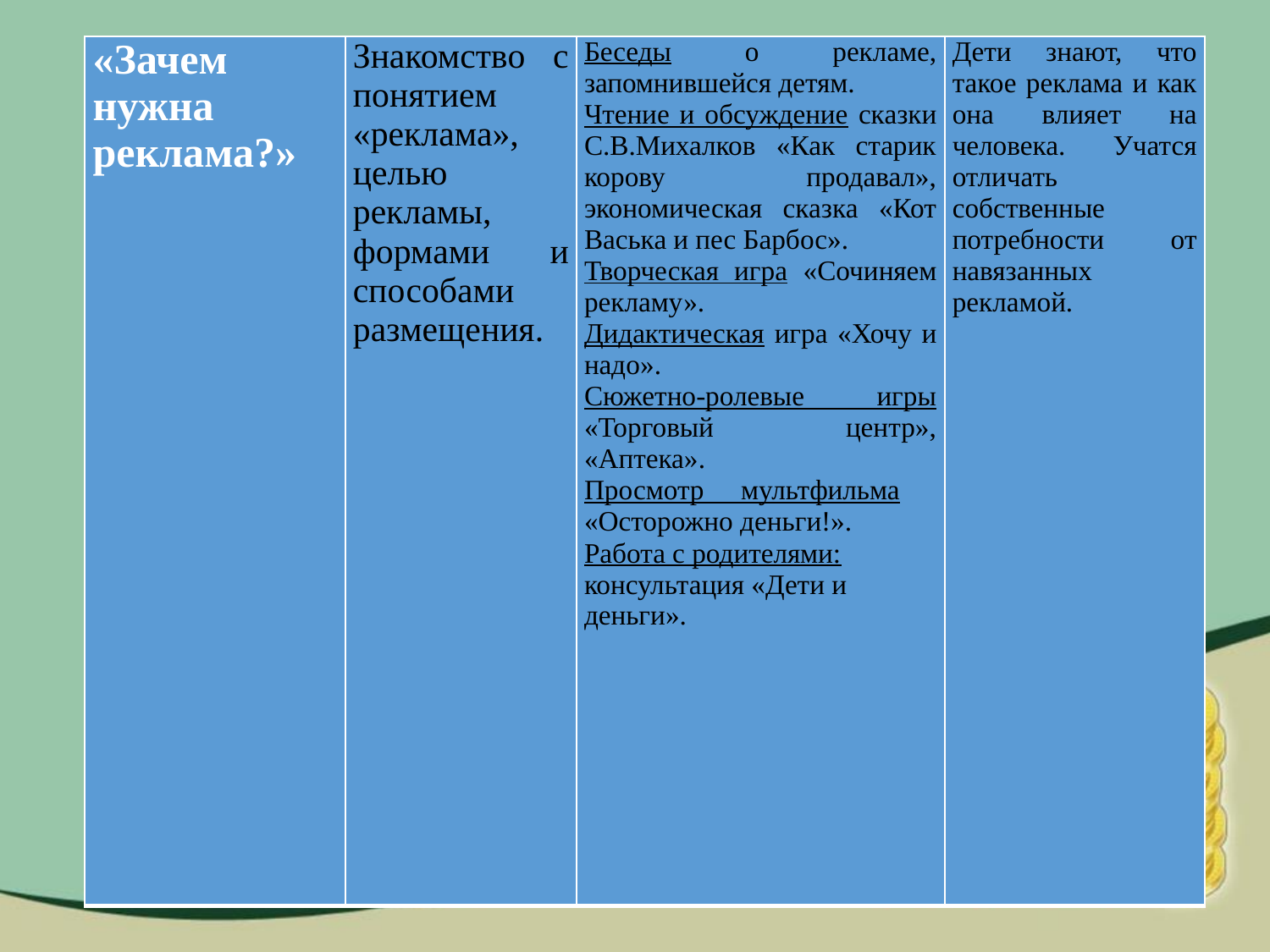

| «Зачем нужна реклама?» | Знакомство с понятием «реклама», целью рекламы, формами и способами размещения. | Беседы о рекламе, запомнившейся детям. Чтение и обсуждение сказки С.В.Михалков «Как старик корову продавал», экономическая сказка «Кот Васька и пес Барбос». Творческая игра «Сочиняем рекламу». Дидактическая игра «Хочу и надо». Сюжетно-ролевые игры «Торговый центр», «Аптека». Просмотр мультфильма «Осторожно деньги!». Работа с родителями: консультация «Дети и деньги». | Дети знают, что такое реклама и как она влияет на человека. Учатся отличать собственные потребности от навязанных рекламой. |
| --- | --- | --- | --- |